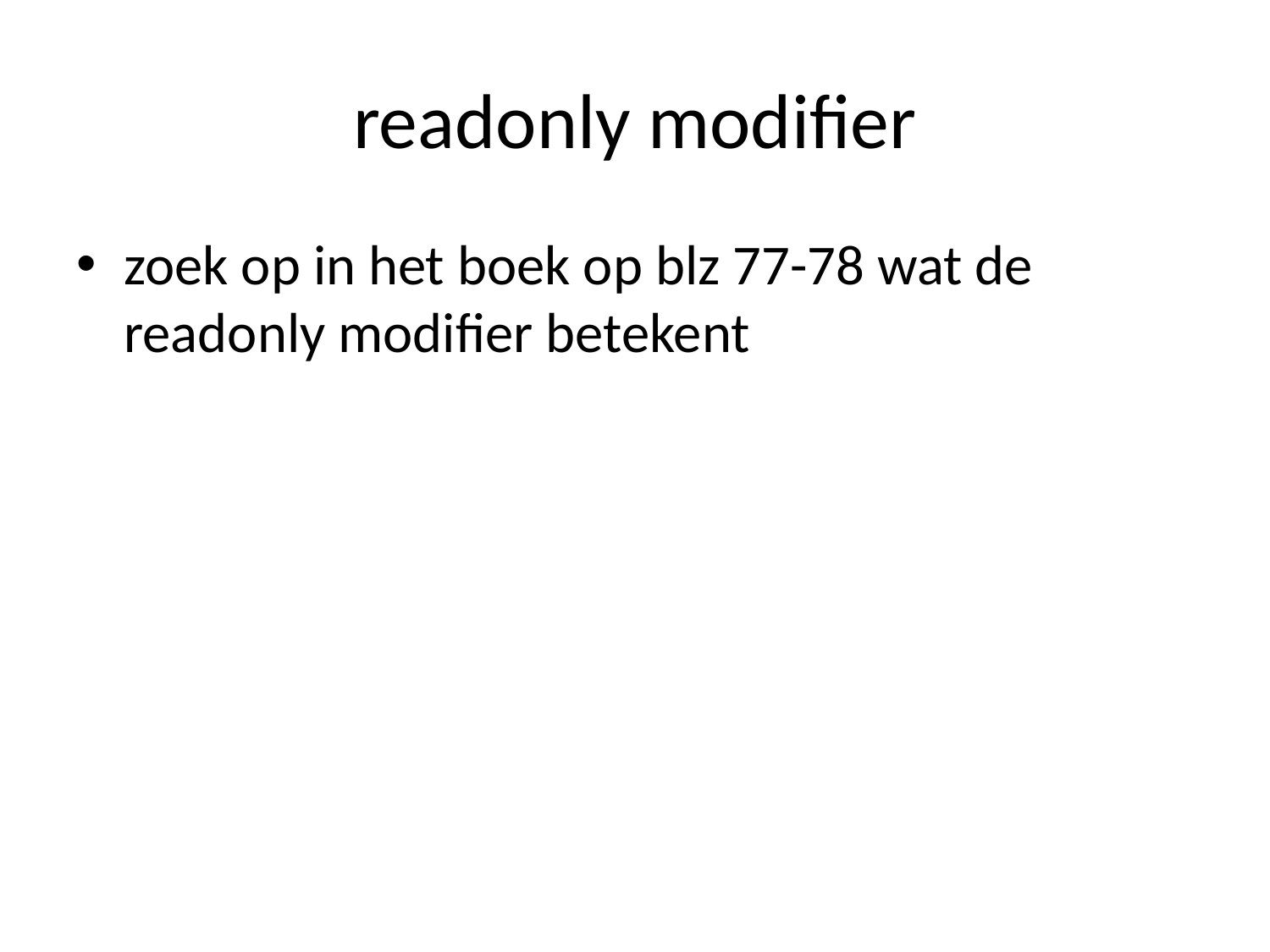

# readonly modifier
zoek op in het boek op blz 77-78 wat de readonly modifier betekent